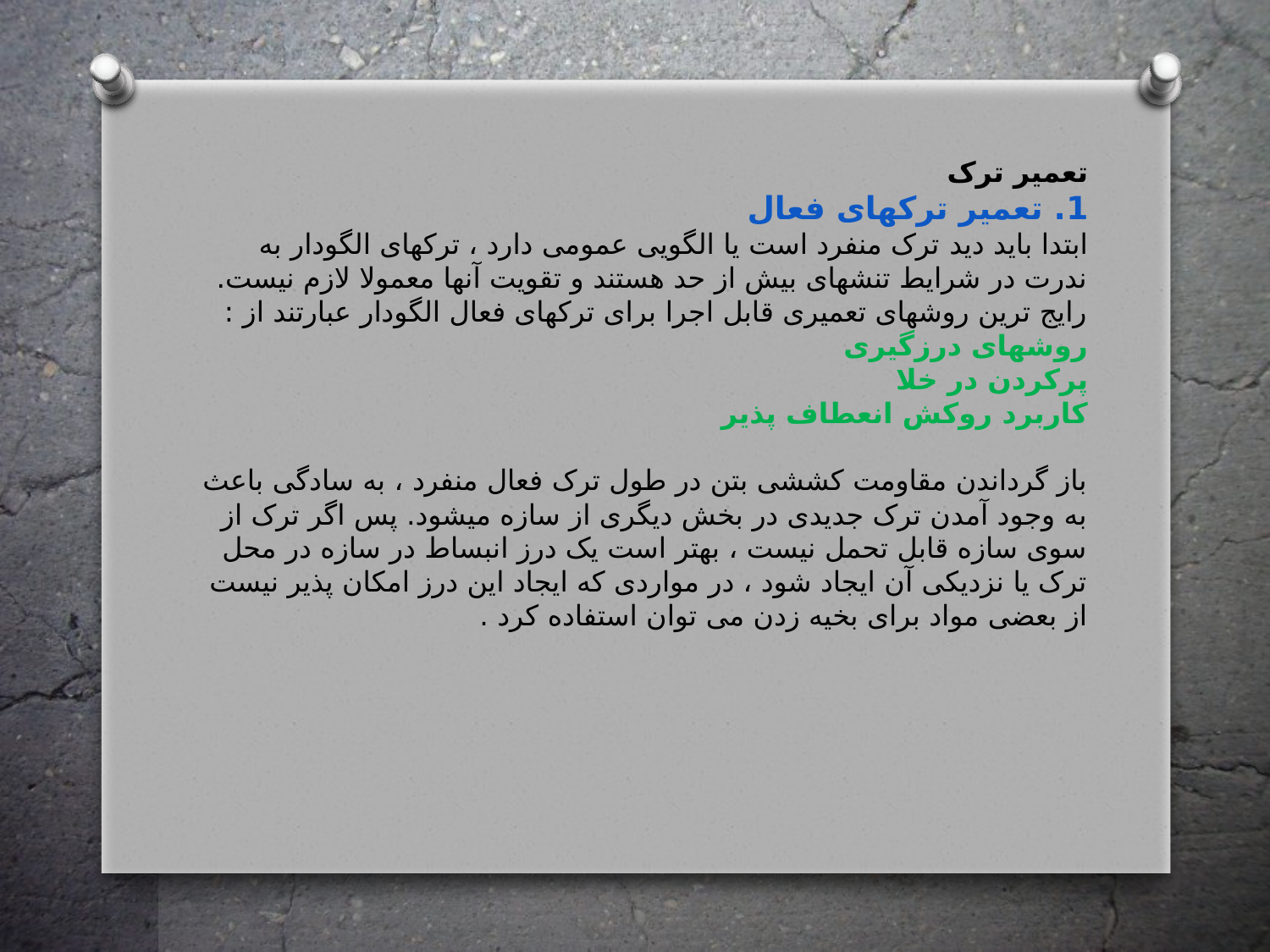

تعمیر ترک
1. تعمیر ترکهای فعال
ابتدا باید دید ترک منفرد است یا الگویی عمومی دارد ، ترکهای الگودار به ندرت در شرایط تنشهای بیش از حد هستند و تقویت آنها معمولا لازم نیست.
رایج ترین روشهای تعمیری قابل اجرا برای ترکهای فعال الگودار عبارتند از :
روشهای درزگیری
پرکردن در خلا
کاربرد روکش انعطاف پذیر

باز گرداندن مقاومت کششی بتن در طول ترک فعال منفرد ، به سادگی باعث به وجود آمدن ترک جدیدی در بخش دیگری از سازه میشود. پس اگر ترک از سوی سازه قابل تحمل نیست ، بهتر است یک درز انبساط در سازه در محل ترک یا نزدیکی آن ایجاد شود ، در مواردی که ایجاد این درز امکان پذیر نیست از بعضی مواد برای بخیه زدن می توان استفاده کرد .